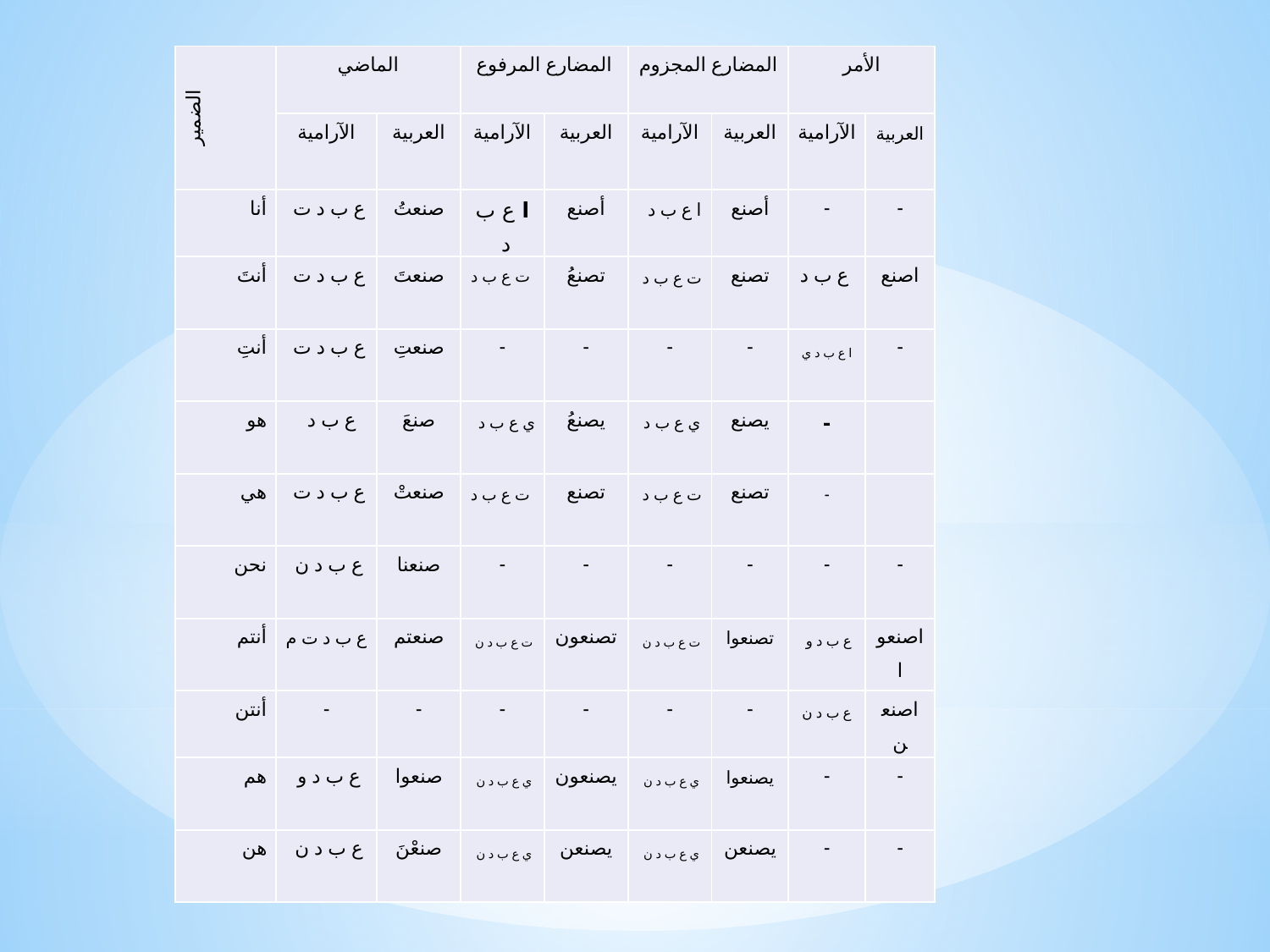

| الضمير | الماضي |  | المضارع المرفوع |  | المضارع المجزوم |  | الأمر |  |
| --- | --- | --- | --- | --- | --- | --- | --- | --- |
|  | الآرامية | العربية | الآرامية | العربية | الآرامية | العربية | الآرامية | العربية |
| أنا | ع ب د ت | صنعتُ | ا ع ب د | أصنع | ا ع ب د | أصنع | - | - |
| أنتَ | ع ب د ت | صنعتَ | ت ع ب د | تصنعُ | ت ع ب د | تصنع | ع ب د | اصنع |
| أنتِ | ع ب د ت | صنعتِ | - | - | - | - | ا ع ب د ي | - |
| هو | ع ب د | صنعَ | ي ع ب د | يصنعُ | ي ع ب د | يصنع | - |  |
| هي | ع ب د ت | صنعتْ | ت ع ب د | تصنع | ت ع ب د | تصنع | - |  |
| نحن | ع ب د ن | صنعنا | - | - | - | - | - | - |
| أنتم | ع ب د ت م | صنعتم | ت ع ب د ن | تصنعون | ت ع ب د ن | تصنعوا | ع ب د و | اصنعوا |
| أنتن | - | - | - | - | - | - | ع ب د ن | اصنعن |
| هم | ع ب د و | صنعوا | ي ع ب د ن | يصنعون | ي ع ب د ن | يصنعوا | - | - |
| هن | ع ب د ن | صنعْنَ | ي ع ب د ن | يصنعن | ي ع ب د ن | يصنعن | - | - |